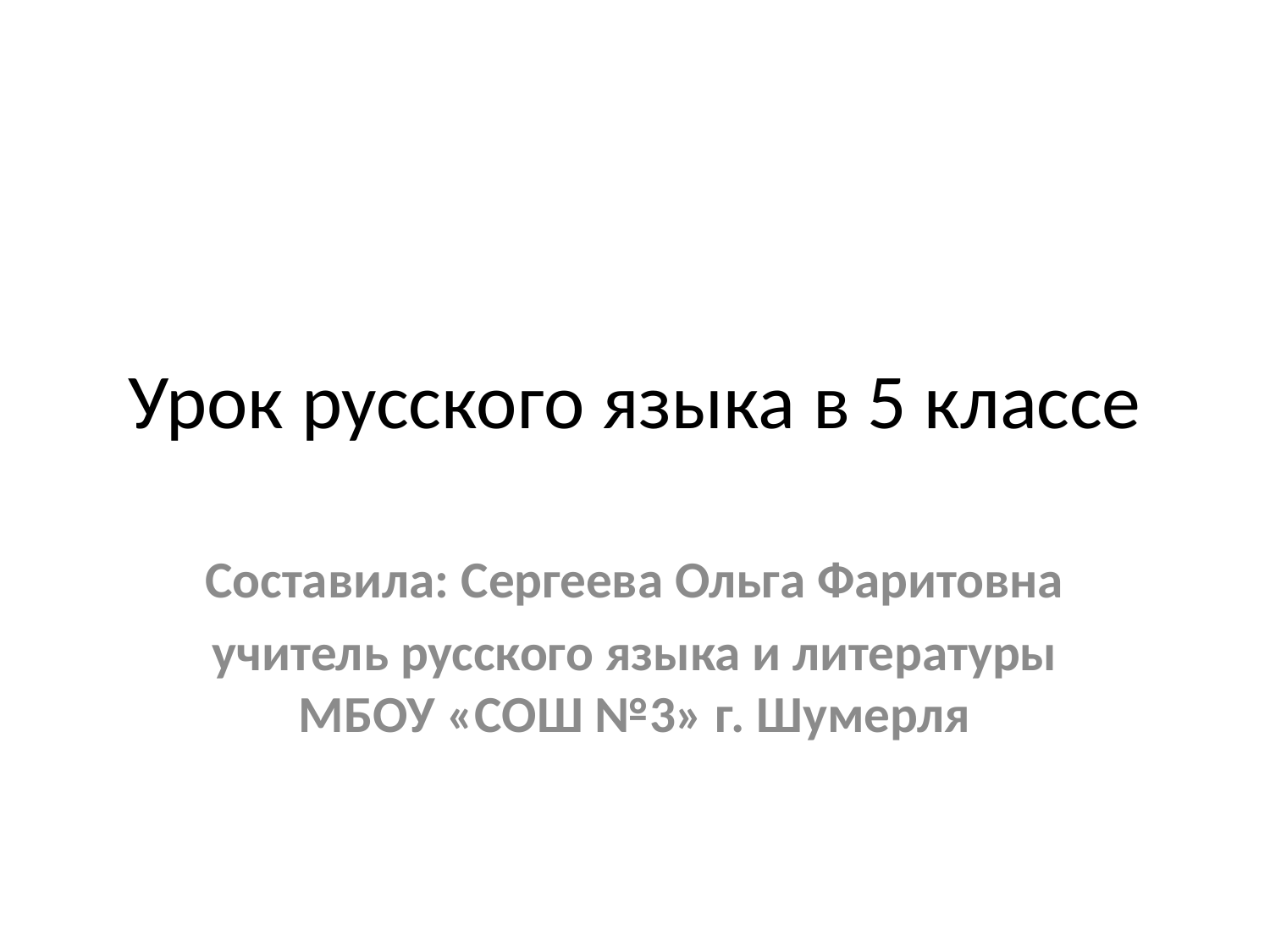

# Урок русского языка в 5 классе
Составила: Сергеева Ольга Фаритовна
учитель русского языка и литературы МБОУ «СОШ №3» г. Шумерля